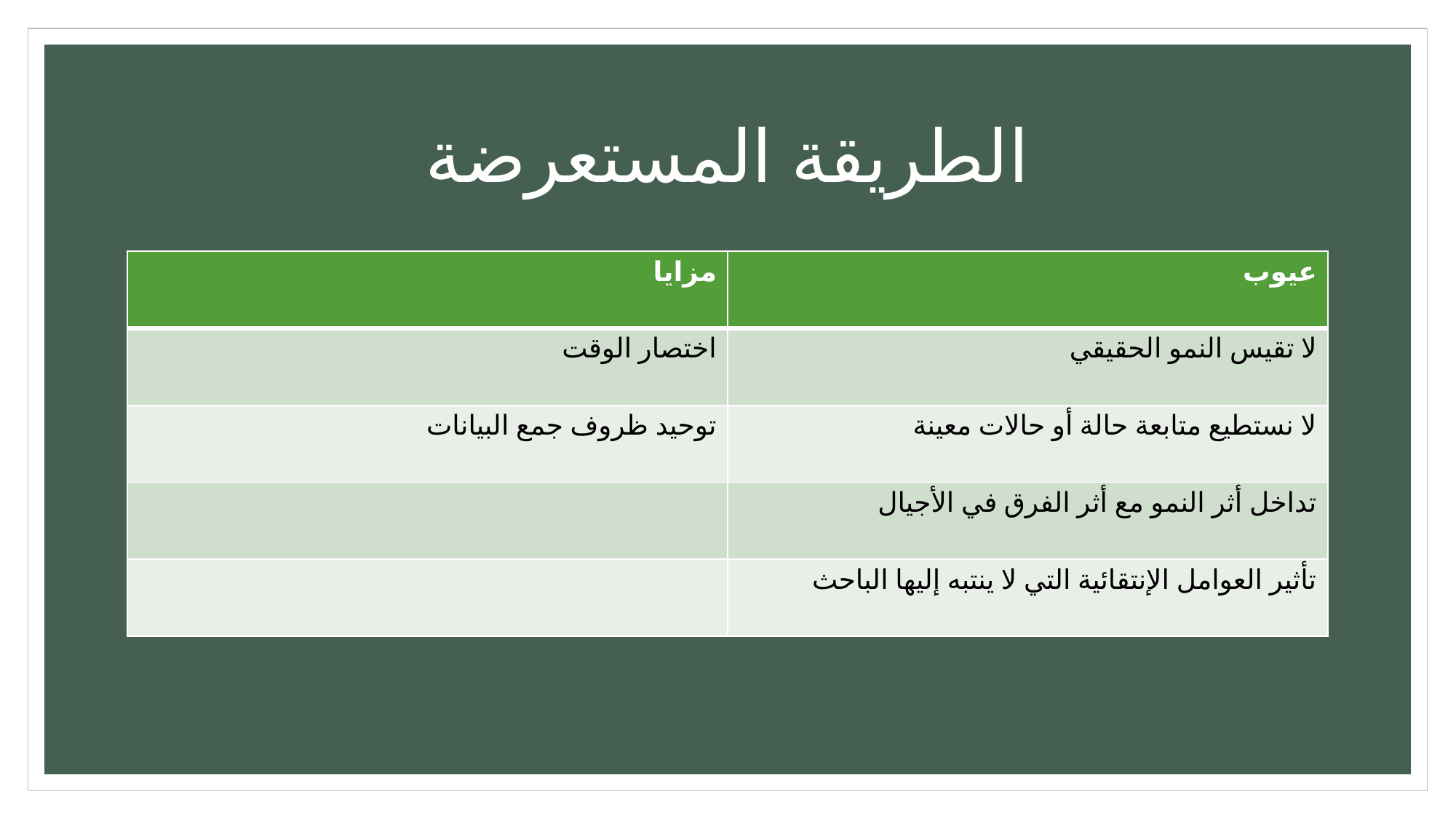

# الطريقة المستعرضة
| مزايا | عيوب |
| --- | --- |
| اختصار الوقت | لا تقيس النمو الحقيقي |
| توحيد ظروف جمع البيانات | لا نستطيع متابعة حالة أو حالات معينة |
|  | تداخل أثر النمو مع أثر الفرق في الأجيال |
|  | تأثير العوامل الإنتقائية التي لا ينتبه إليها الباحث |